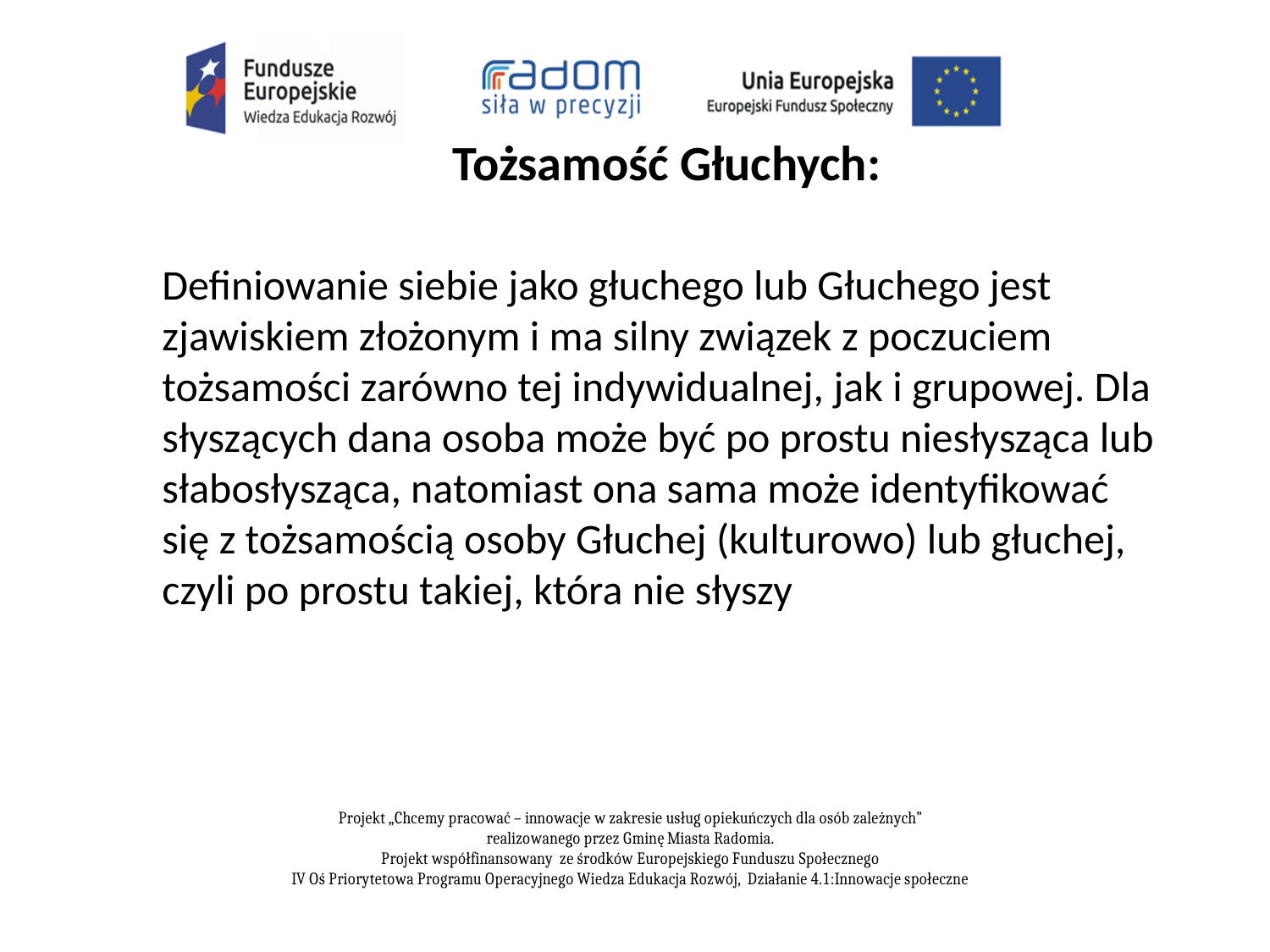

#
Tożsamość Głuchych:

Definiowanie siebie jako głuchego lub Głuchego jest zjawiskiem złożonym i ma silny związek z poczuciem tożsamości zarówno tej indywidualnej, jak i grupowej. Dla słyszących dana osoba może być po prostu niesłysząca lub słabosłysząca, natomiast ona sama może identyfikować się z tożsamością osoby Głuchej (kulturowo) lub głuchej, czyli po prostu takiej, która nie słyszy